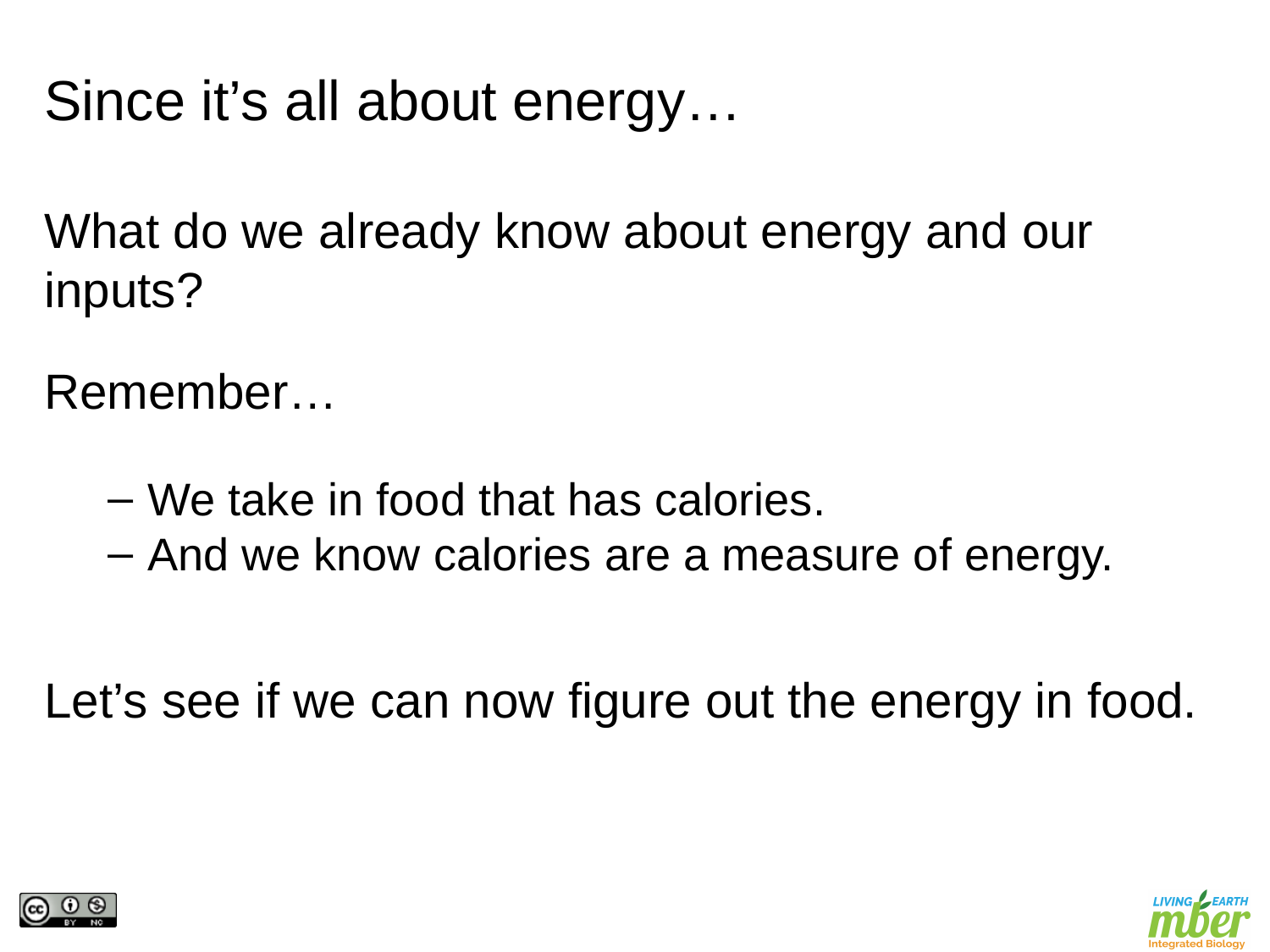

Since it’s all about energy…
What do we already know about energy and our inputs?

Remember…

We take in food that has calories.
And we know calories are a measure of energy.

Let’s see if we can now figure out the energy in food.